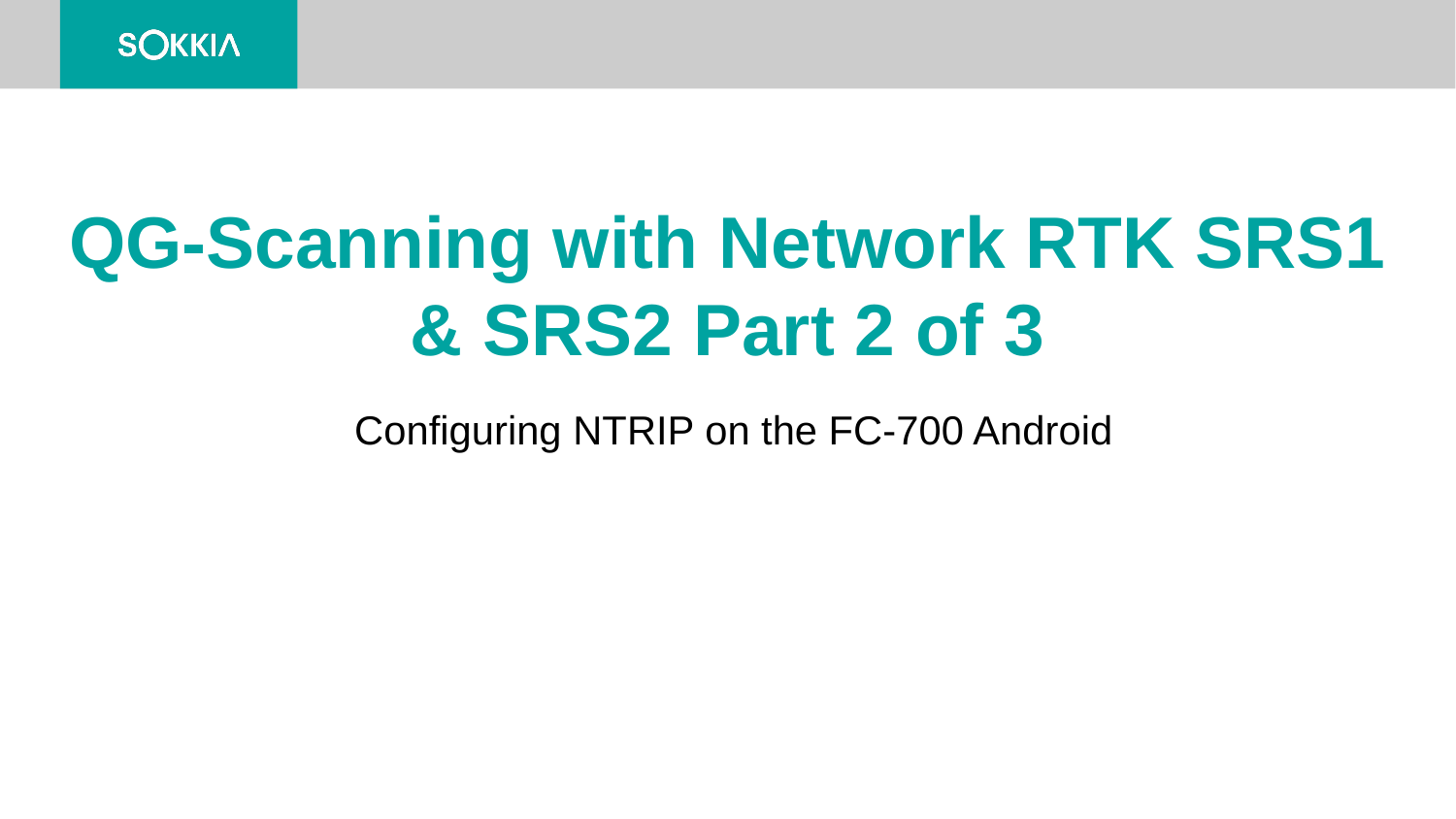

# QG-Scanning with Network RTK SRS1 & SRS2 Part 2 of 3
Configuring NTRIP on the FC-700 Android